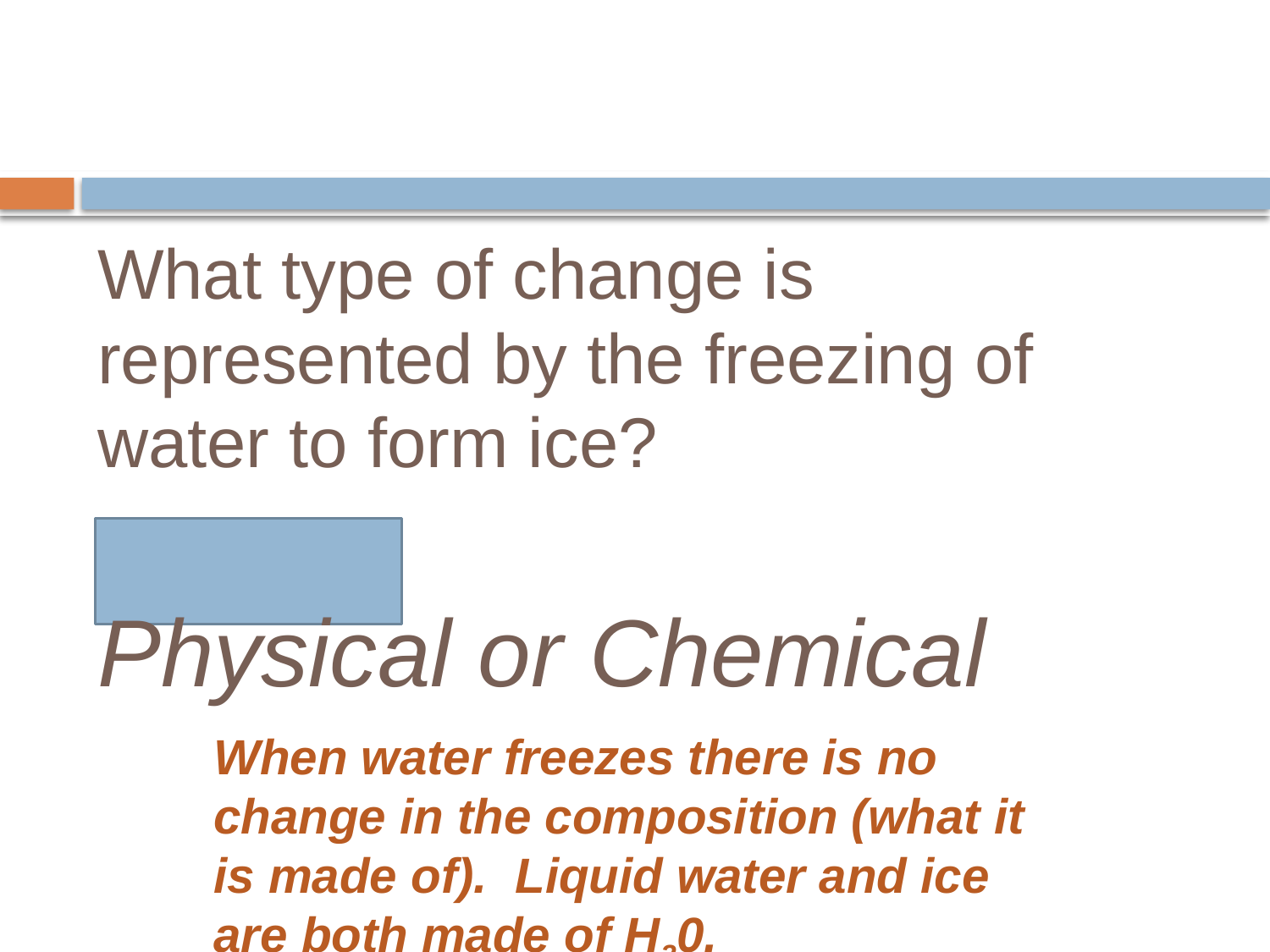

#
What type of change is represented by the freezing of water to form ice?

Physical or Chemical

When water freezes there is no change in the composition (what it is made of).  Liquid water and ice are both made of H20.